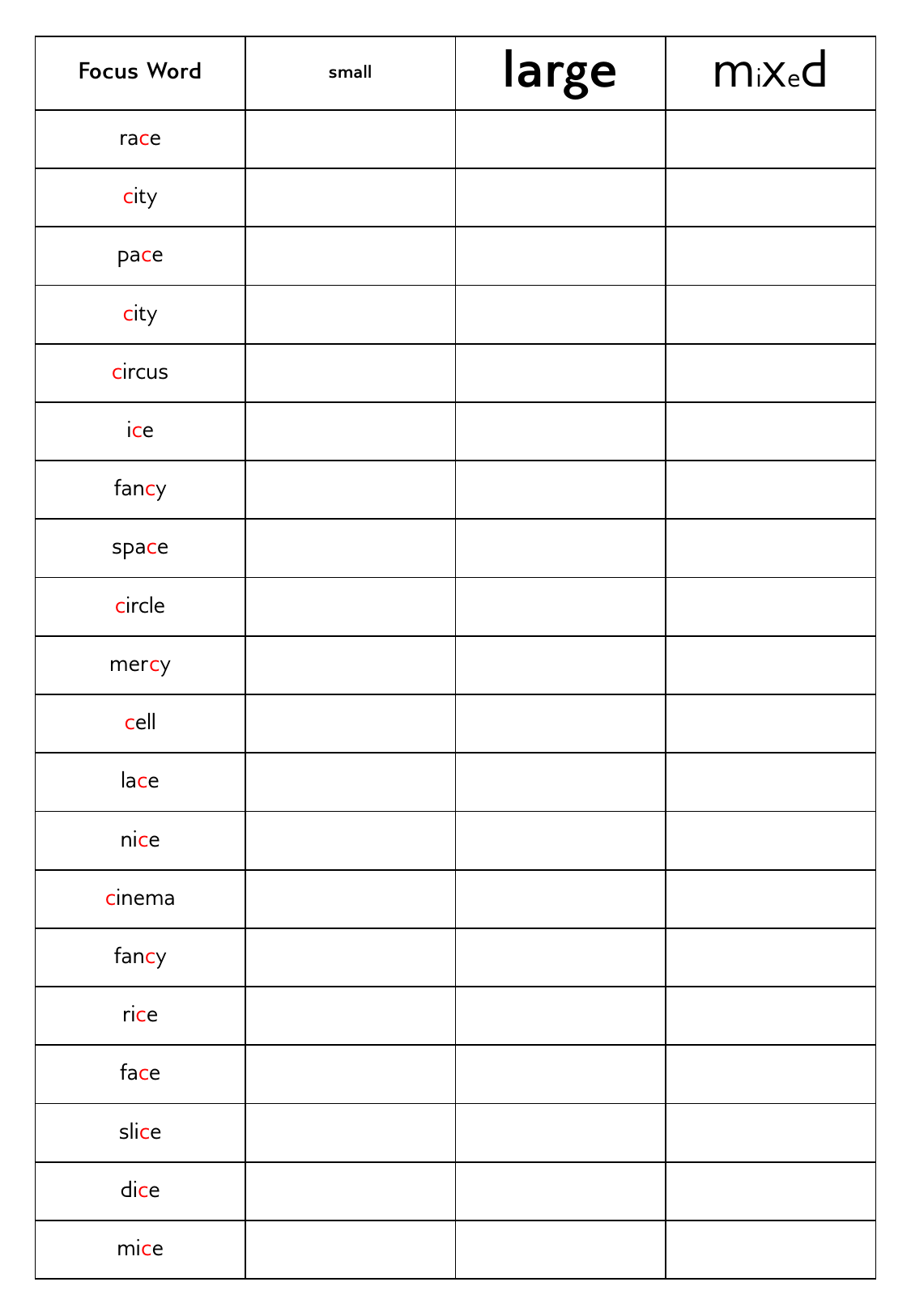

| Focus Word | small | large | mixed |
| --- | --- | --- | --- |
| race |  |  |  |
| city |  |  |  |
| pace |  |  |  |
| city |  |  |  |
| circus |  |  |  |
| ice |  |  |  |
| fancy |  |  |  |
| space |  |  |  |
| circle |  |  |  |
| mercy |  |  |  |
| cell |  |  |  |
| lace |  |  |  |
| nice |  |  |  |
| cinema |  |  |  |
| fancy |  |  |  |
| rice |  |  |  |
| face |  |  |  |
| slice |  |  |  |
| dice |  |  |  |
| mice |  |  |  |